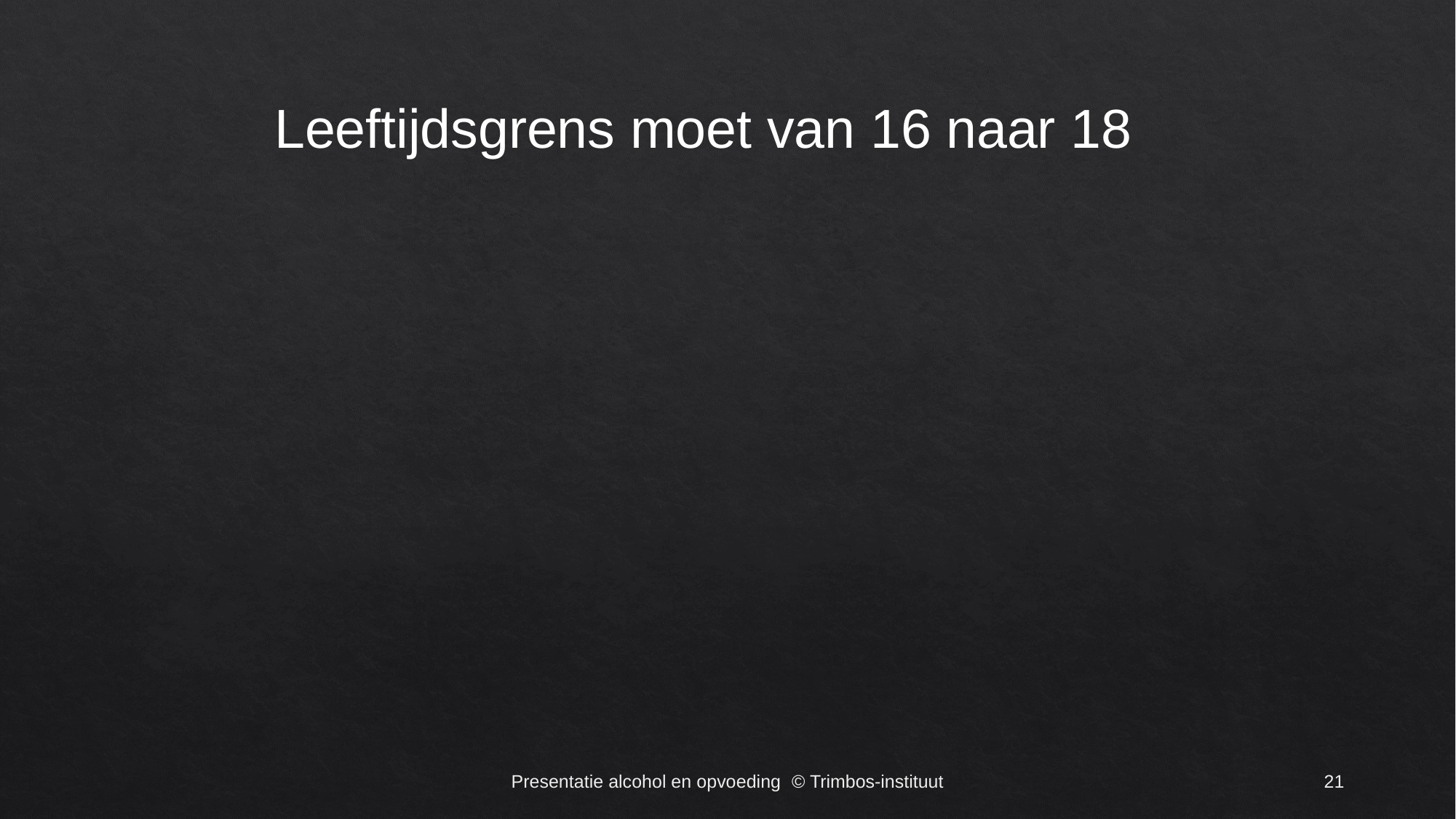

# Leeftijdsgrens moet van 16 naar 18

Presentatie alcohol en opvoeding  © Trimbos-instituut
21